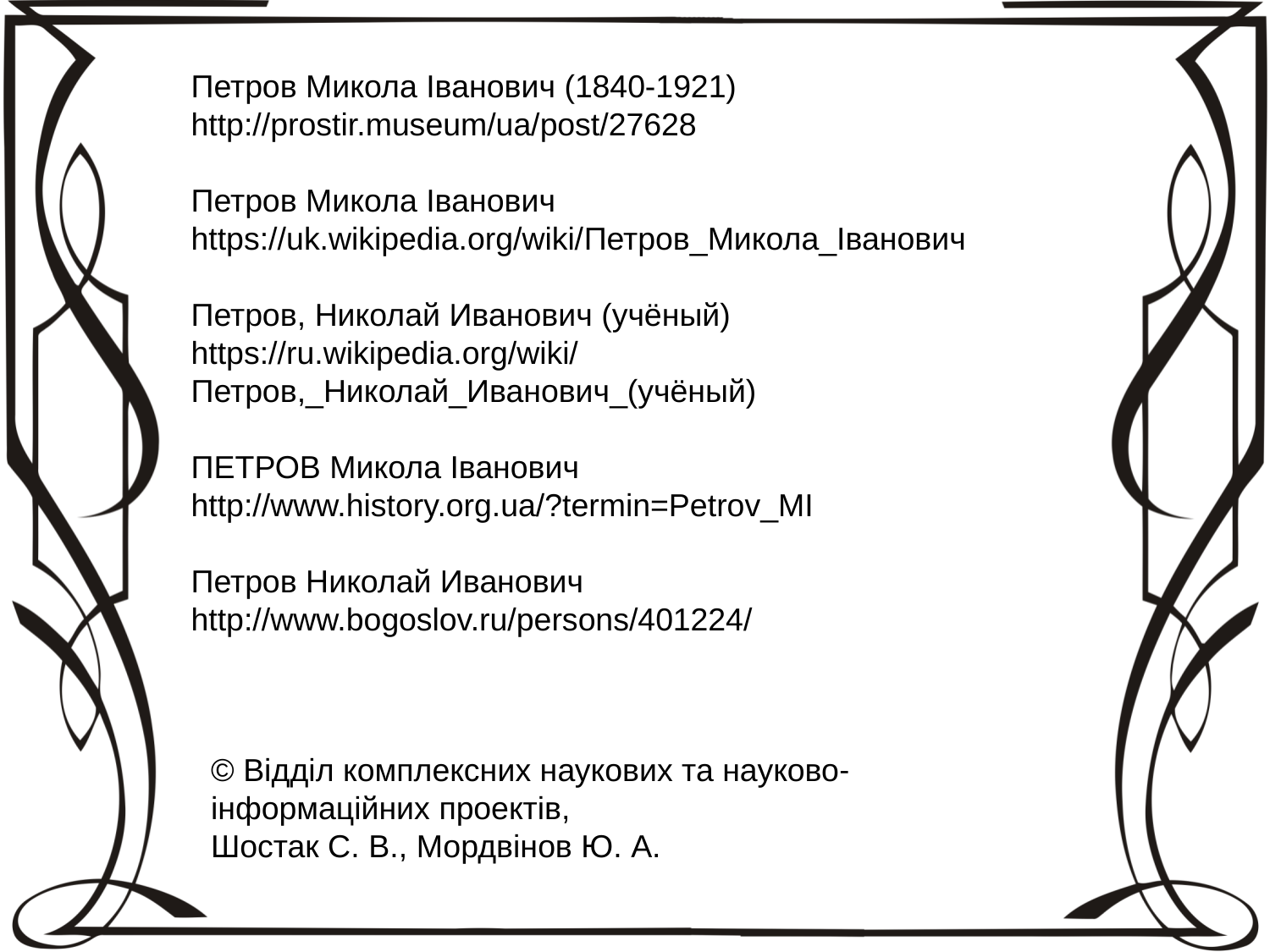

Петров Микола Іванович (1840-1921)
http://prostir.museum/ua/post/27628

Петров Микола Іванович
https://uk.wikipedia.org/wiki/Петров_Микола_Іванович

Петров, Николай Иванович (учёный)
https://ru.wikipedia.org/wiki/Петров,_Николай_Иванович_(учёный)

ПЕТРОВ Микола Іванович
http://www.history.org.ua/?termin=Petrov_MI

Петров Николай Иванович
http://www.bogoslov.ru/persons/401224/

© Відділ комплексних наукових та науково-інформаційних проектів,
Шостак С. В., Мордвінов Ю. А.